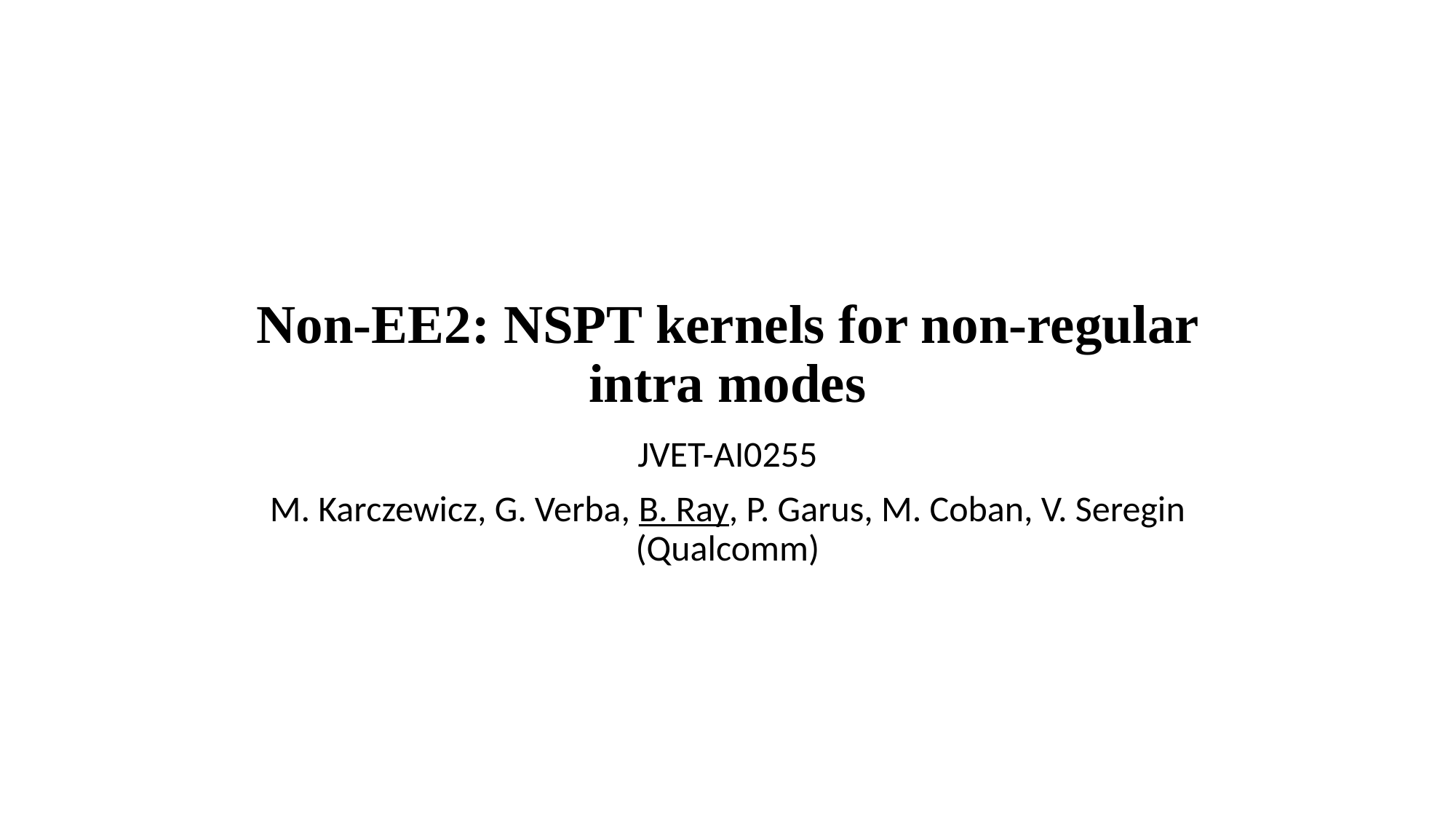

# Non-EE2: NSPT kernels for non-regular intra modes
JVET-AI0255
M. Karczewicz, G. Verba, B. Ray, P. Garus, M. Coban, V. Seregin (Qualcomm)